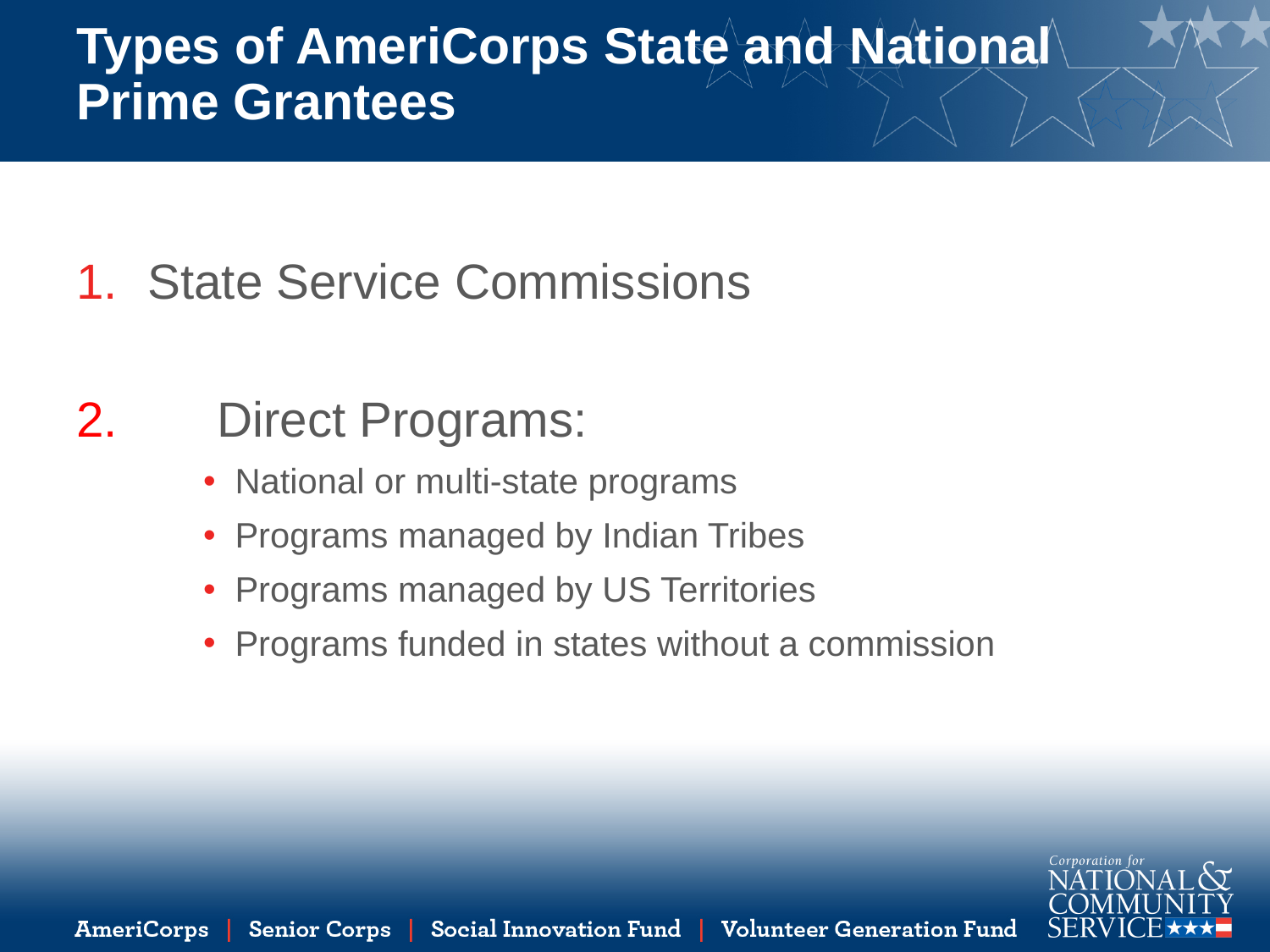

# Types of AmeriCorps State and National Prime Grantees

State Service Commissions

2.	 Direct Programs:
National or multi-state programs
Programs managed by Indian Tribes
Programs managed by US Territories
Programs funded in states without a commission